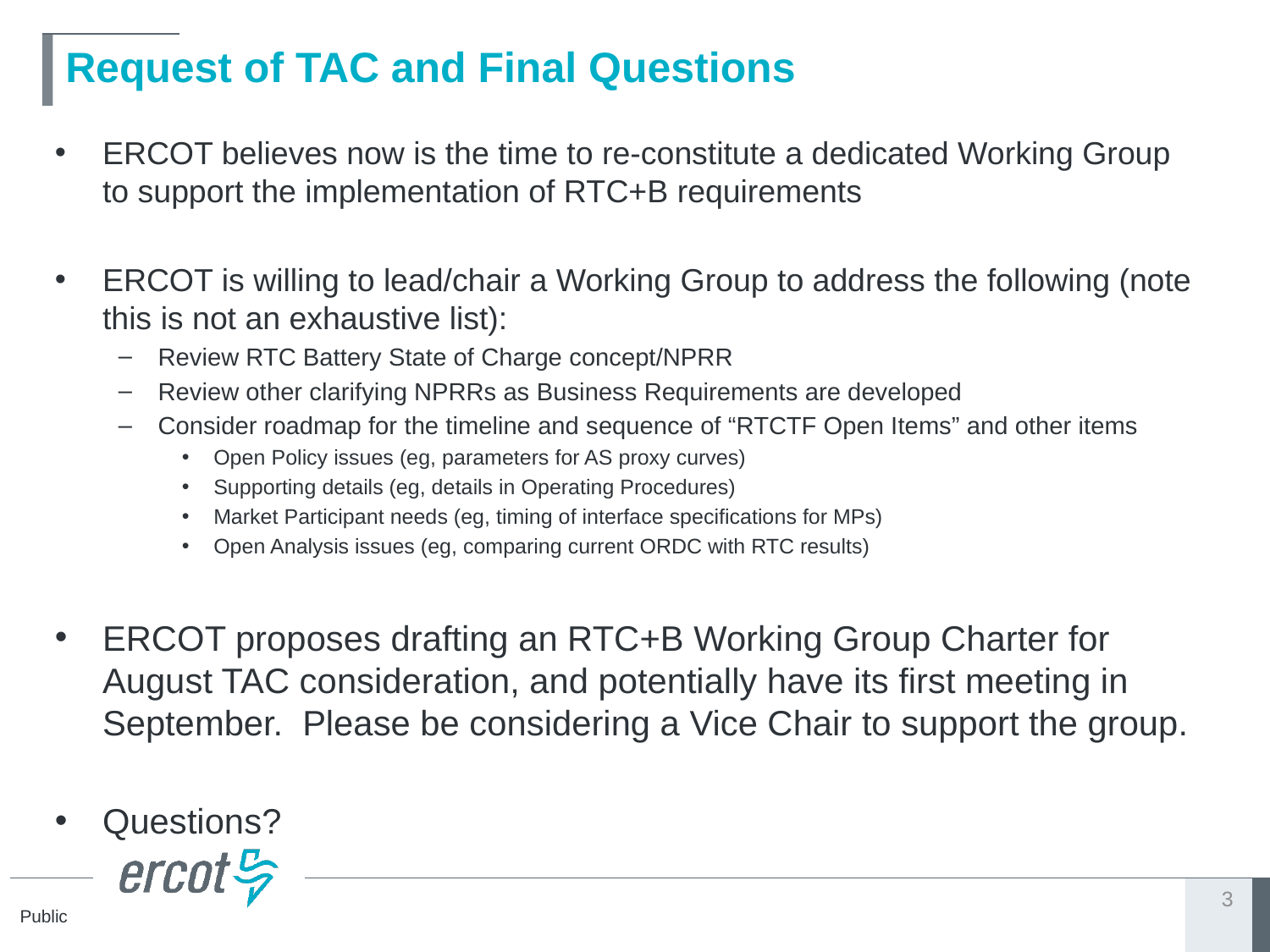

# Request of TAC and Final Questions
ERCOT believes now is the time to re-constitute a dedicated Working Group to support the implementation of RTC+B requirements

ERCOT is willing to lead/chair a Working Group to address the following (note this is not an exhaustive list):
Review RTC Battery State of Charge concept/NPRR
Review other clarifying NPRRs as Business Requirements are developed
Consider roadmap for the timeline and sequence of “RTCTF Open Items” and other items
Open Policy issues (eg, parameters for AS proxy curves)
Supporting details (eg, details in Operating Procedures)
Market Participant needs (eg, timing of interface specifications for MPs)
Open Analysis issues (eg, comparing current ORDC with RTC results)

ERCOT proposes drafting an RTC+B Working Group Charter for August TAC consideration, and potentially have its first meeting in September.  Please be considering a Vice Chair to support the group.

Questions?